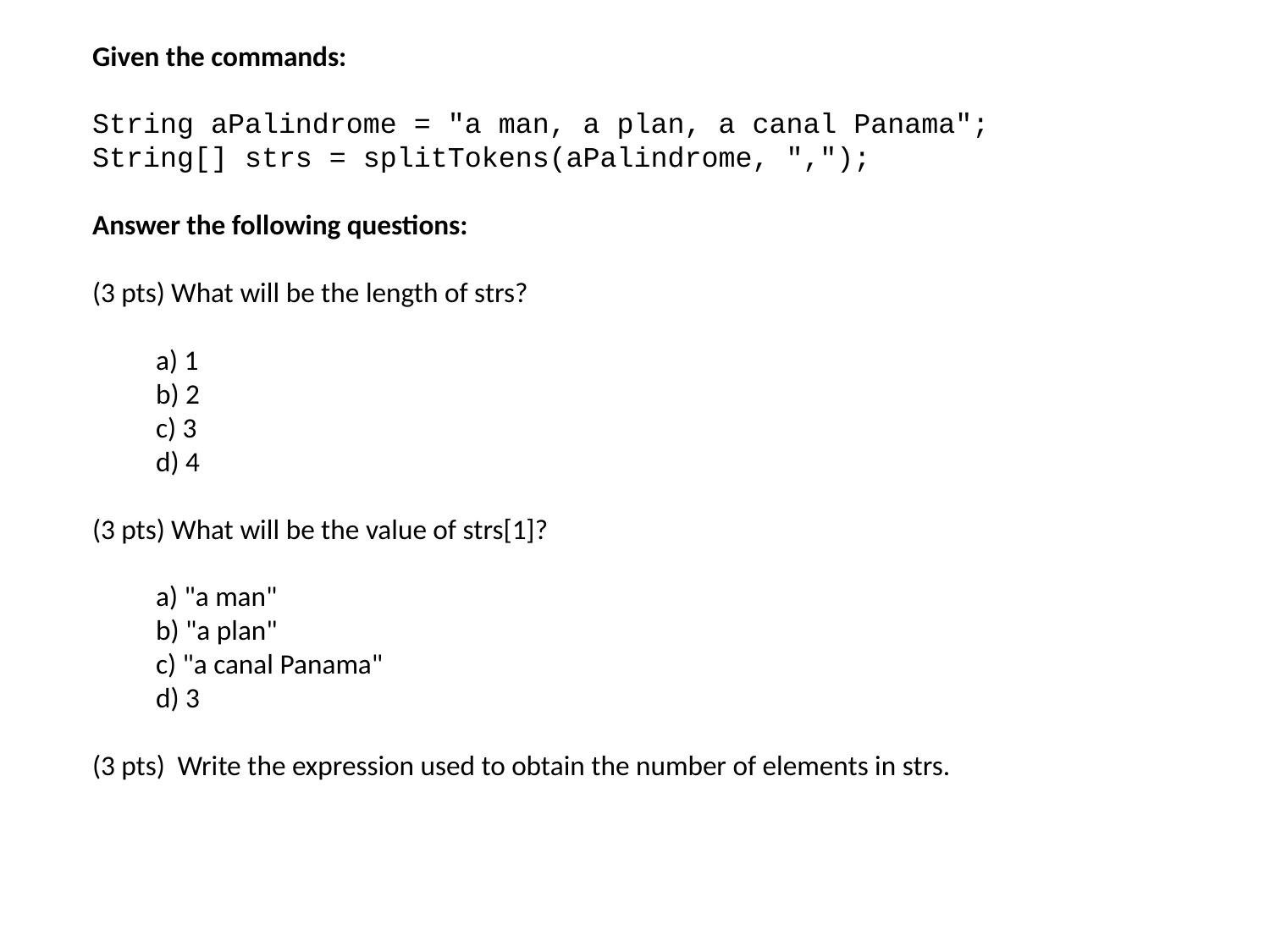

Given the commands:

String aPalindrome = "a man, a plan, a canal Panama";
String[] strs = splitTokens(aPalindrome, ",");

Answer the following questions:

(3 pts) What will be the length of strs?

a) 1
b) 2
c) 3
d) 4

(3 pts) What will be the value of strs[1]?

a) "a man"
b) "a plan"
c) "a canal Panama"
d) 3

(3 pts)  Write the expression used to obtain the number of elements in strs.